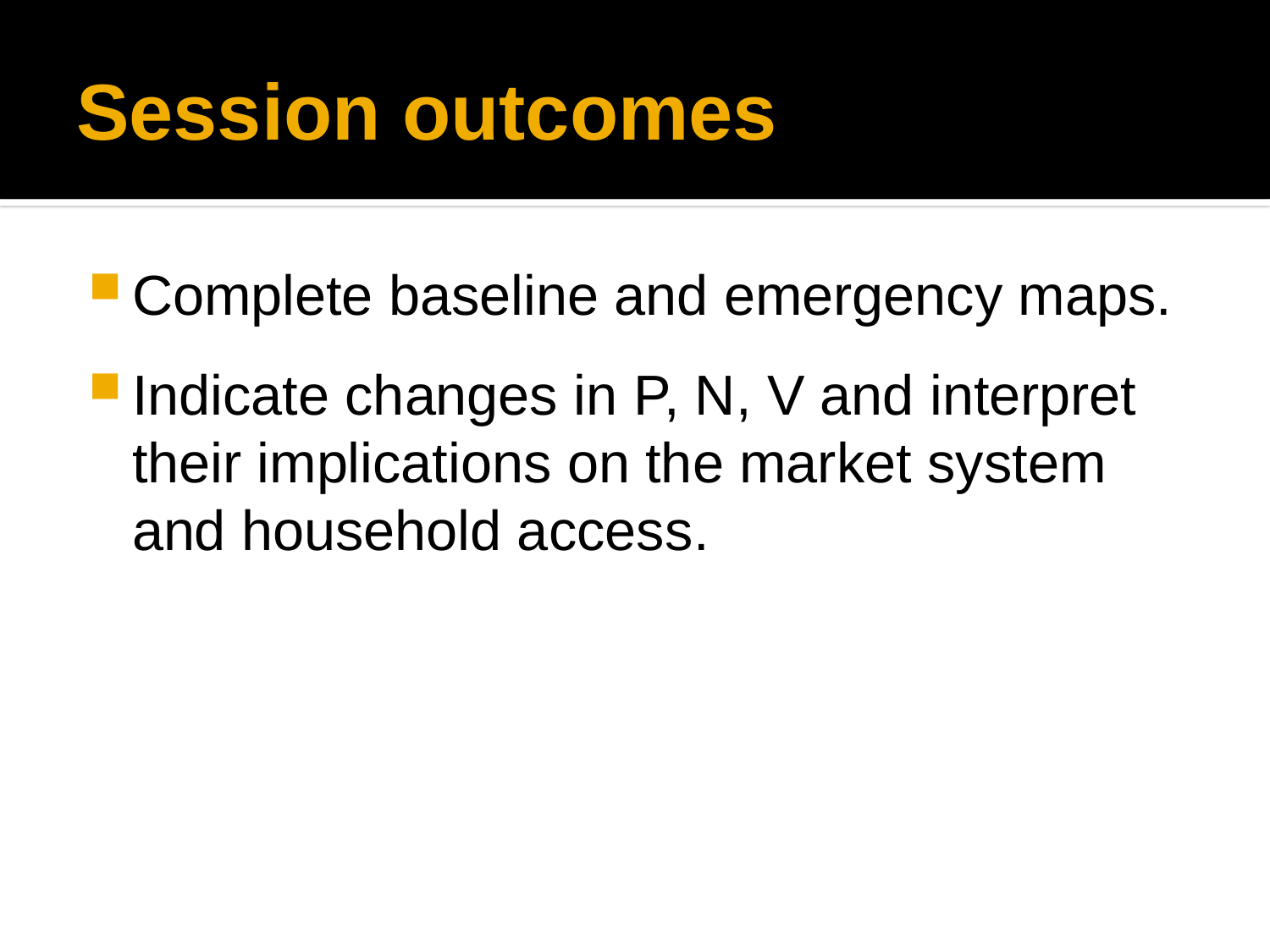

# Session outcomes
Complete baseline and emergency maps.
Indicate changes in P, N, V and interpret their implications on the market system and household access.